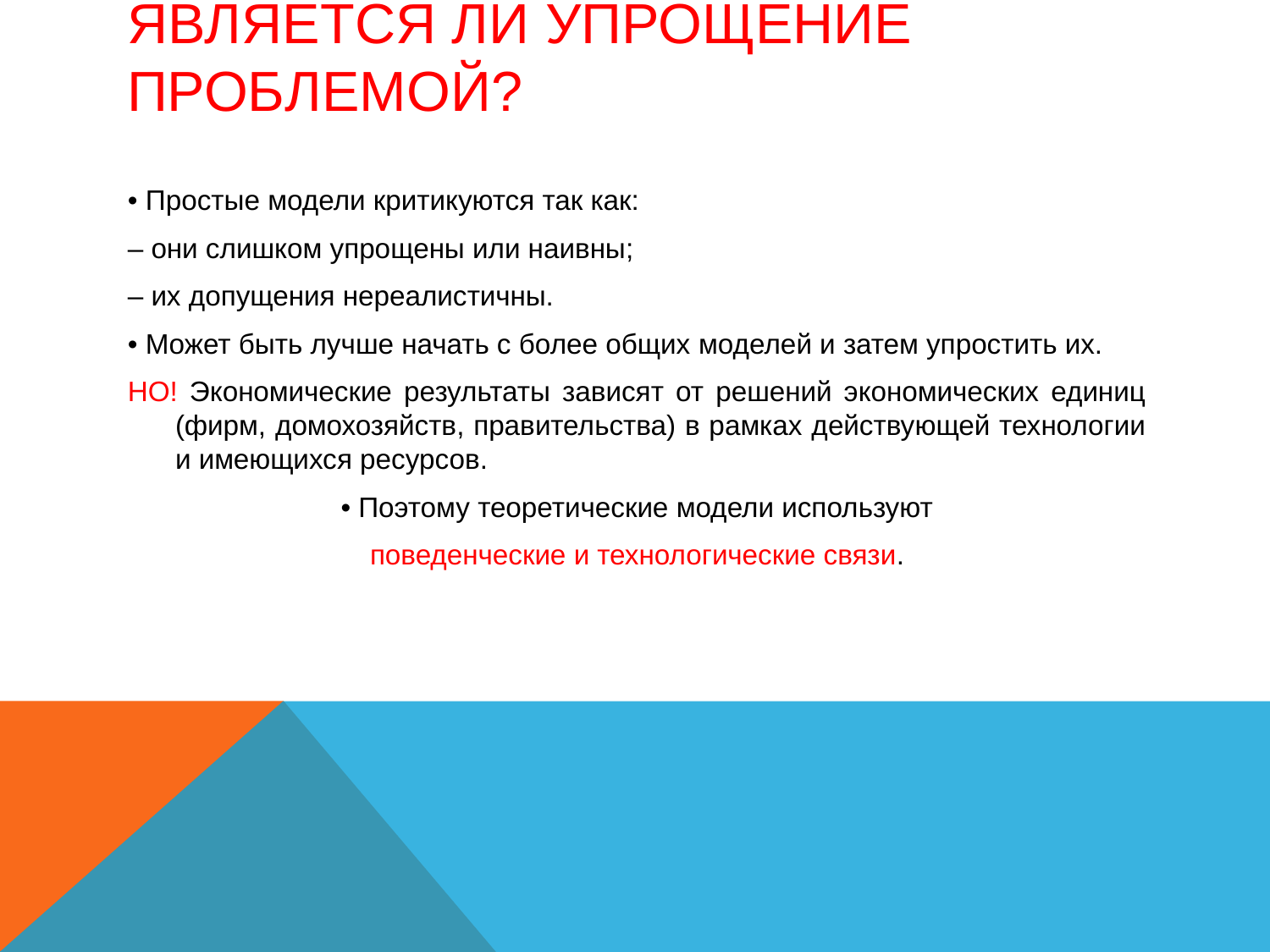

# Является ли упрощение проблемой?
• Простые модели критикуются так как:
– они слишком упрощены или наивны;
– их допущения нереалистичны.
• Может быть лучше начать с более общих моделей и затем упростить их.
НО! Экономические результаты зависят от решений экономических единиц (фирм, домохозяйств, правительства) в рамках действующей технологии и имеющихся ресурсов.
• Поэтому теоретические модели используют
поведенческие и технологические связи.